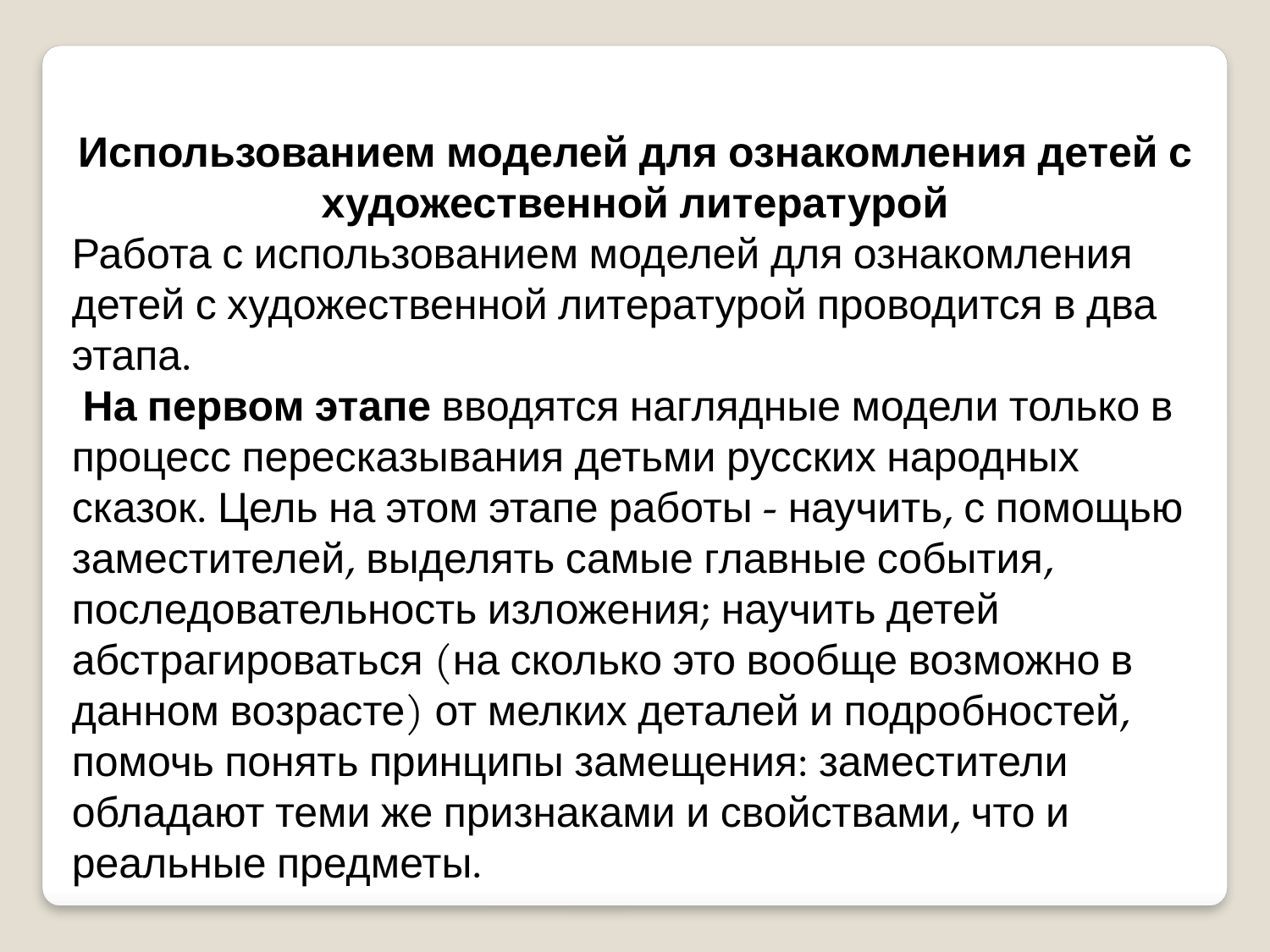

Использованием моделей для ознакомления детей с художественной литературой
Работа с использованием моделей для ознакомления детей с художественной литературой проводится в два этапа.
 На первом этапе вводятся наглядные модели только в процесс пересказывания детьми русских народных сказок. Цель на этом этапе работы - научить, с помощью заместителей, выделять самые главные события, последовательность изложения; научить детей абстрагироваться (на сколько это вообще возможно в данном возрасте) от мелких деталей и подробностей, помочь понять принципы замещения: заместители обладают теми же признаками и свойствами, что и реальные предметы.